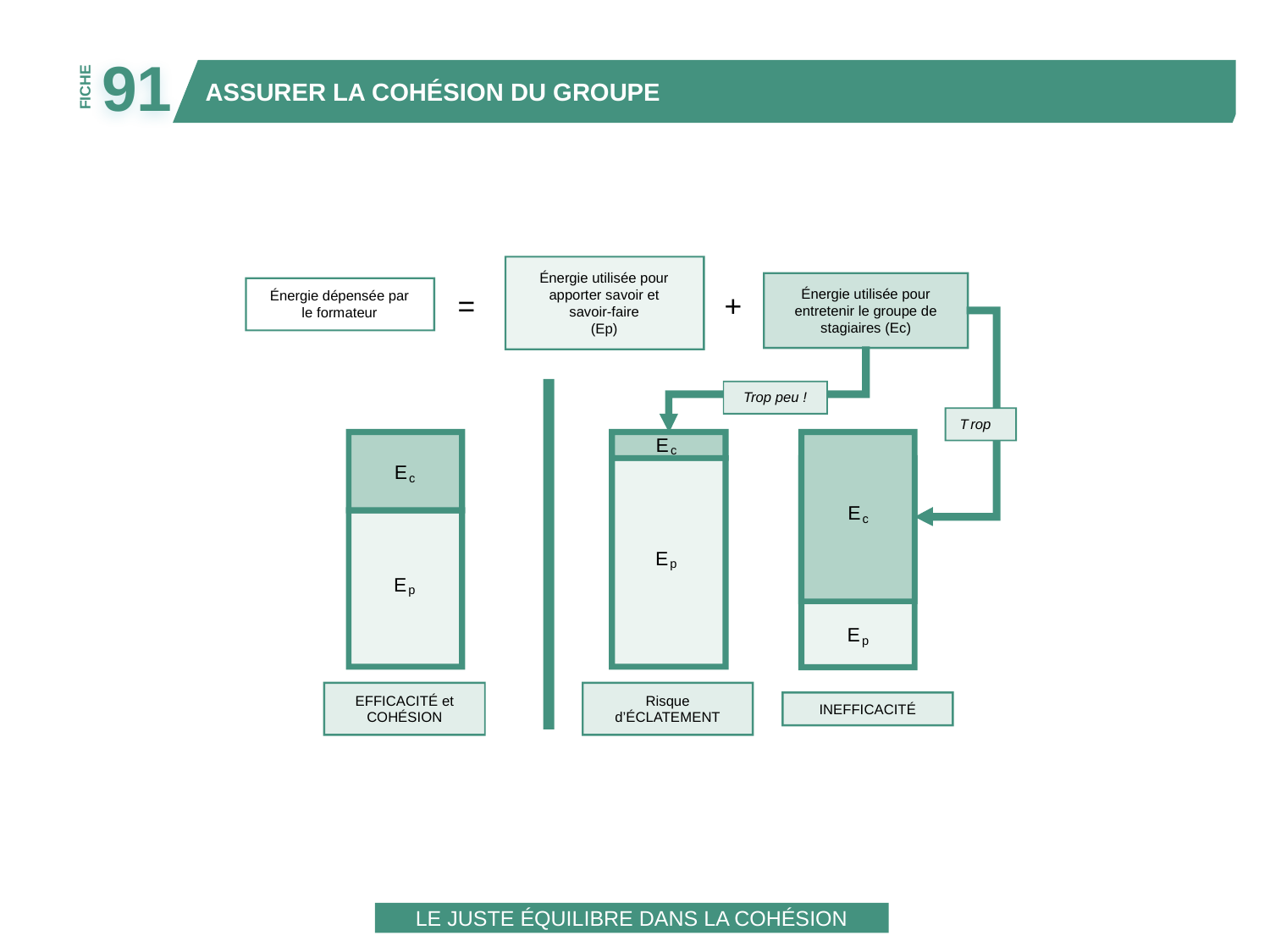

91

ASSURER LA COHÉSION DU GROUPE
FICHE

Énergie utilisée pour
apporter savoir et
savoir-faire
(Ep)

Énergie utilisée pour
entretenir le groupe de
stagiaires (Ec)
=
Énergie dépensée par
le formateur
+

Trop peu !

T
rop

E
c

E
c
E

c
E
p
E
p
E
p

EFFICACITÉ et
COHÉSION
Risque
d’ÉCLATEMENT

INEFFICACITÉ
LE JUSTE ÉQUILIBRE DANS LA COHÉSION